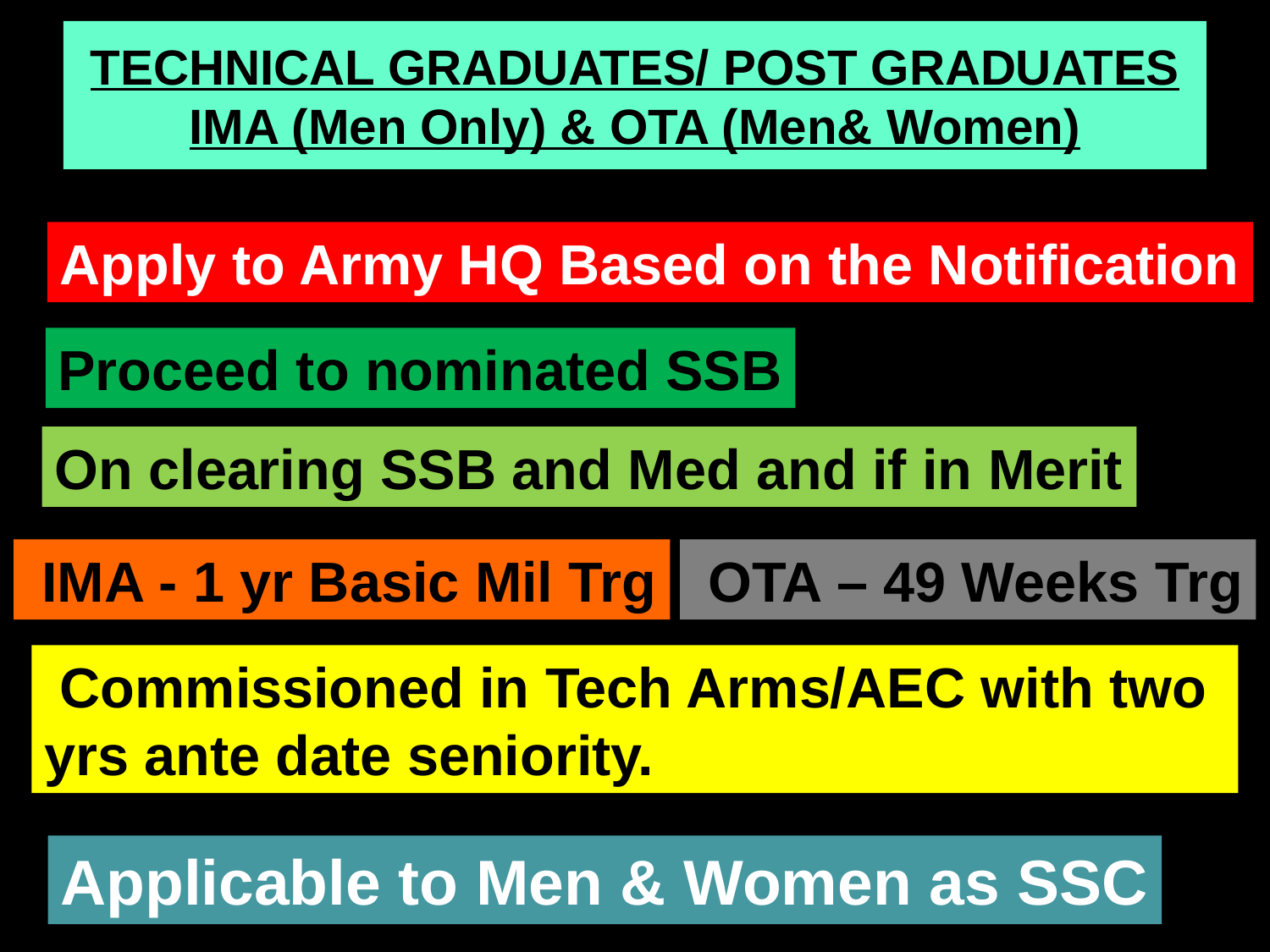

TECHNICAL GRADUATES/ POST GRADUATES
IMA (Men Only) & OTA (Men& Women)
# HOW TO JOIN INDIAN ARMY
Apply to Army HQ Based on the Notification
Proceed to nominated SSB
On clearing SSB and Med and if in Merit
 IMA - 1 yr Basic Mil Trg
 OTA – 49 Weeks Trg
 Commissioned in Tech Arms/AEC with two yrs ante date seniority.
Applicable to Men & Women as SSC